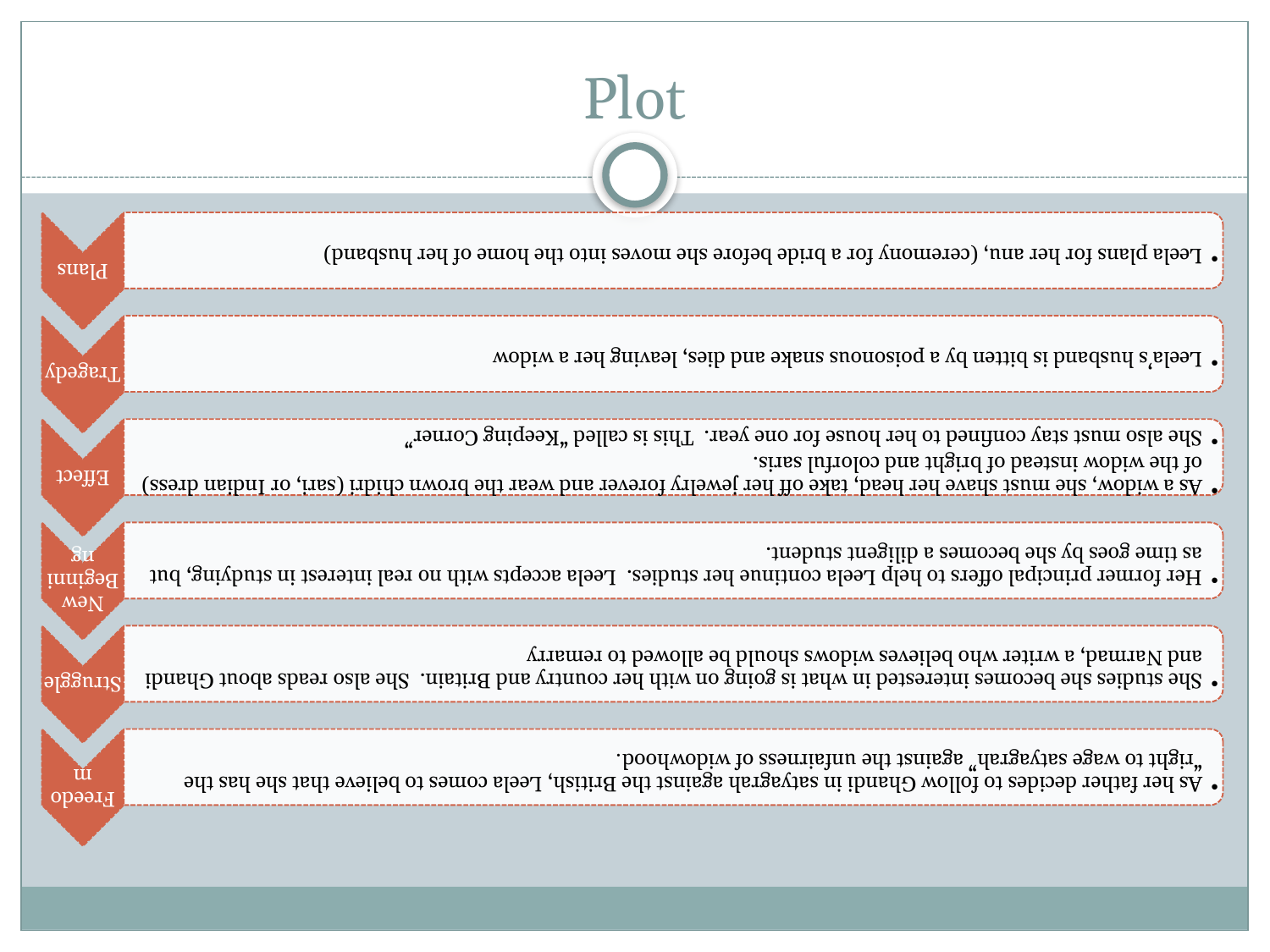

# Plot
Plans
Leela plans for her anu, (ceremony for a bride before she moves into the home of her husband)
Tragedy
Leela’s husband is bitten by a poisonous snake and dies, leaving her a widow
Effect
As a widow, she must shave her head, take off her jewelry forever and wear the brown chidri (sari, or Indian dress) of the widow instead of bright and colorful saris.
She also must stay confined to her house for one year.  This is called “Keeping Corner”
New Beginning
Her former principal offers to help Leela continue her studies.  Leela accepts with no real interest in studying, but as time goes by she becomes a diligent student.
Struggle
She studies she becomes interested in what is going on with her country and Britain.  She also reads about Ghandi and Narmad, a writer who believes widows should be allowed to remarry
Freedom
As her father decides to follow Ghandi in satyagrah against the British, Leela comes to believe that she has the “right to wage satyagrah” against the unfairness of widowhood.